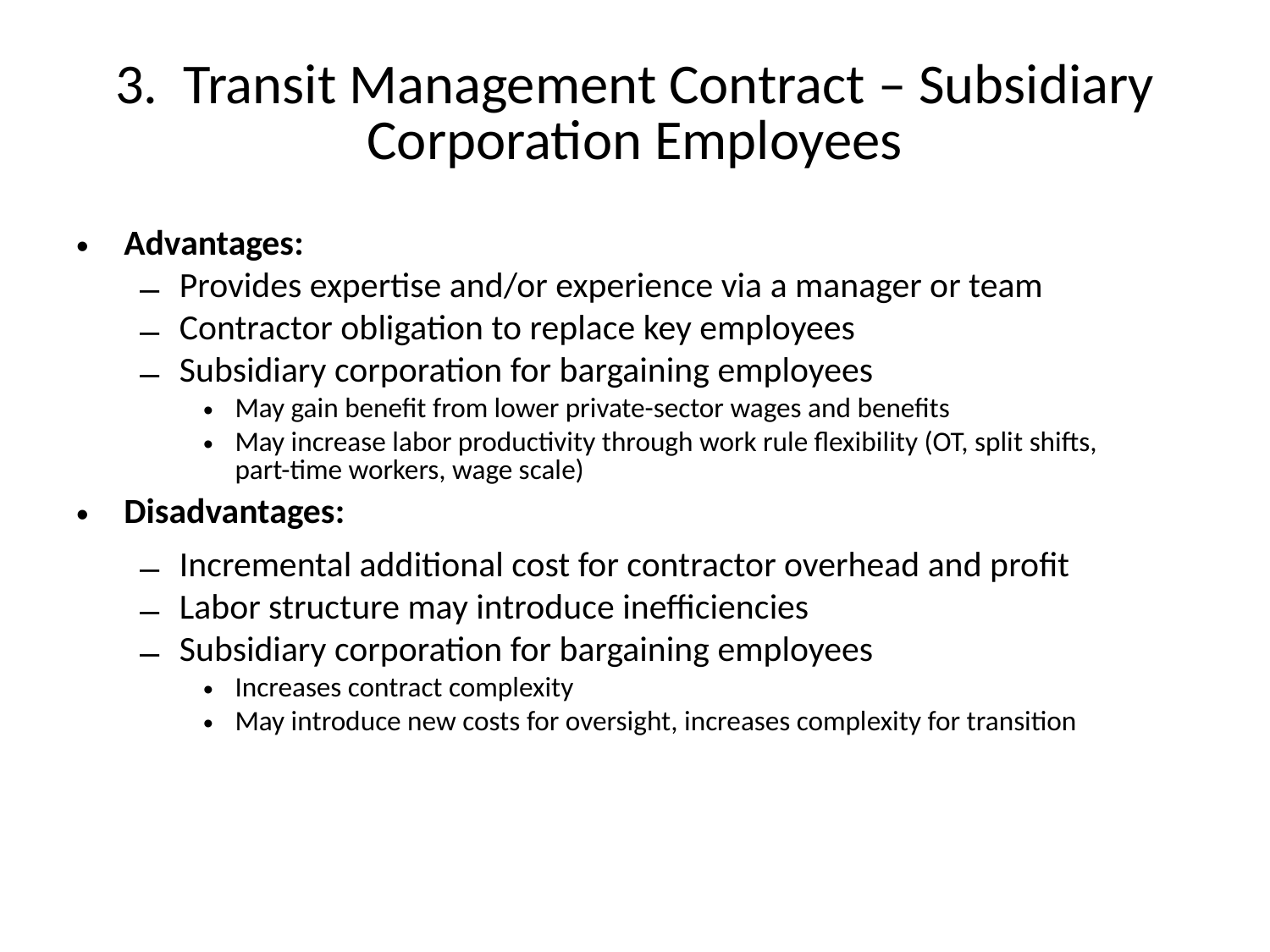

# 3.  Transit Management Contract – Subsidiary Corporation Employees
Advantages:
Provides expertise and/or experience via a manager or team
Contractor obligation to replace key employees
Subsidiary corporation for bargaining employees
May gain benefit from lower private-sector wages and benefits
May increase labor productivity through work rule flexibility (OT, split shifts,
part-time workers, wage scale)
Disadvantages:
Incremental additional cost for contractor overhead and profit
Labor structure may introduce inefficiencies
Subsidiary corporation for bargaining employees
Increases contract complexity
May introduce new costs for oversight, increases complexity for transition